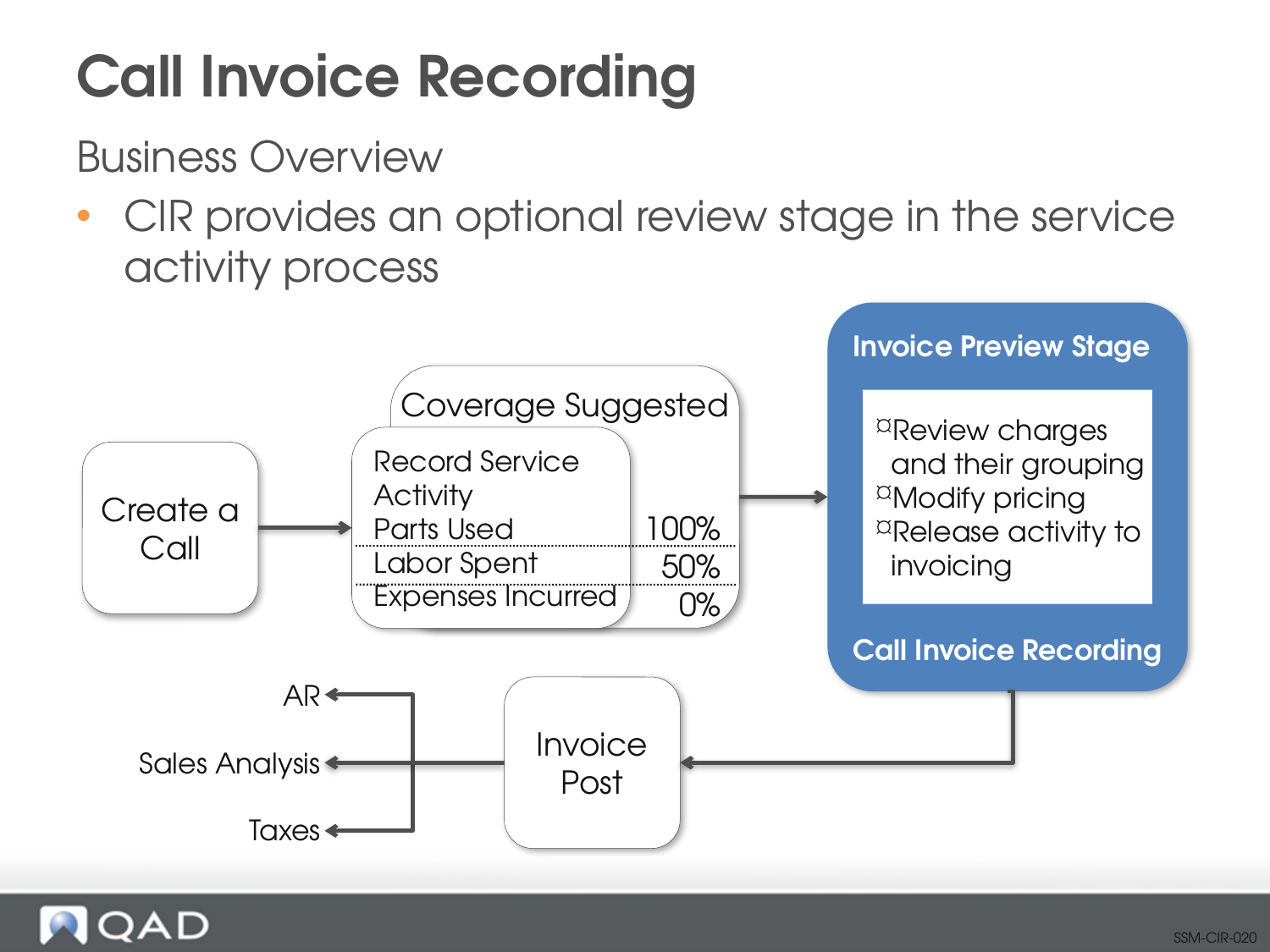

# Call Invoice Recording
Business Overview
CIR provides an optional review stage in the service activity process
Invoice Preview Stage

Call Invoice Recording
Review charges
and their grouping
Modify pricing
Release activity to
invoicing
Coverage Suggested
Record Service
Activity
Parts Used
Labor Spent
Expenses Incurred
Create a
Call
100%
50%
0%

AR

Sales Analysis

Taxes
Invoice
Post

SSM-CIR-020